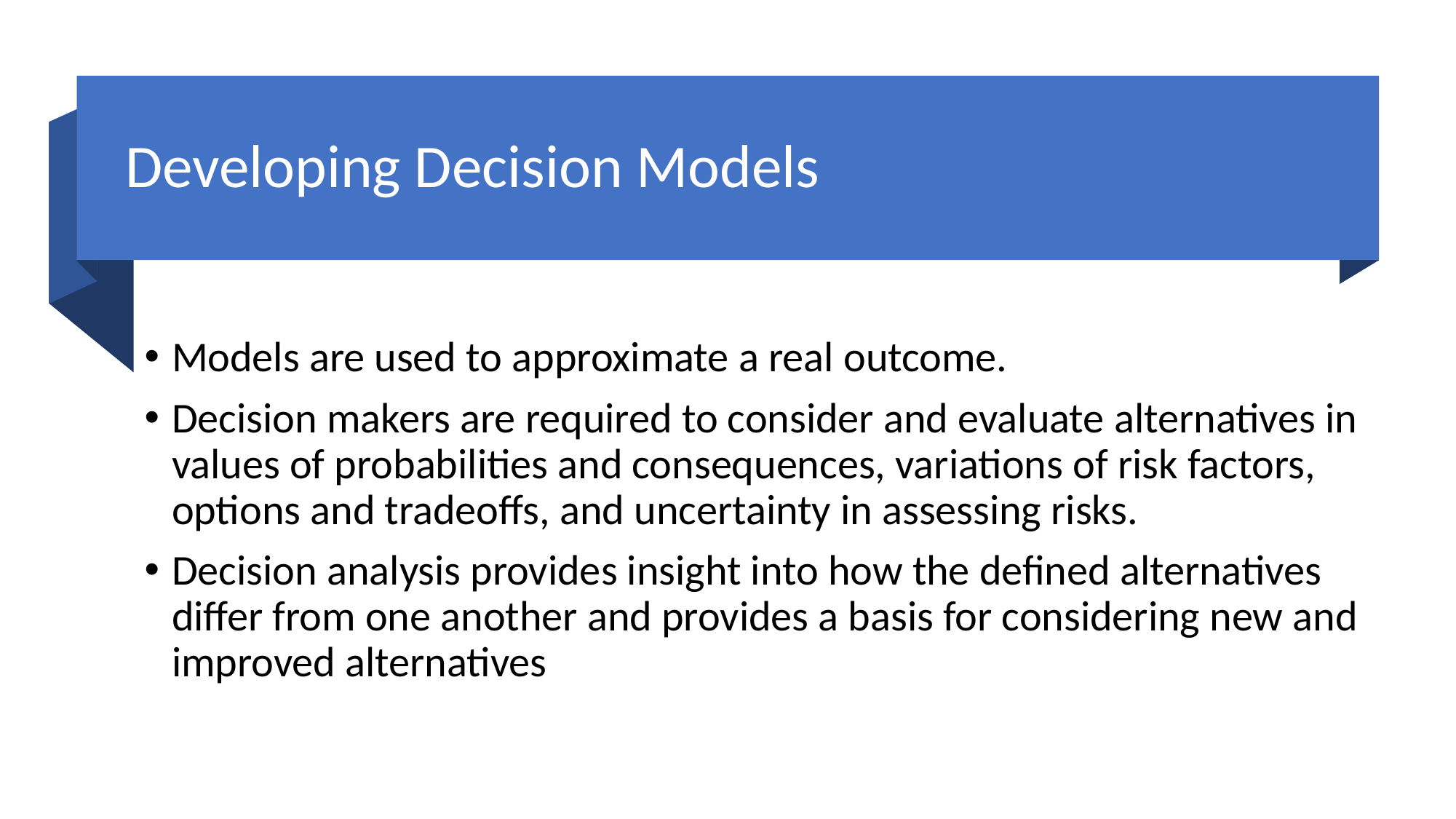

# Developing Decision Models

Models are used to approximate a real outcome.
Decision makers are required to consider and evaluate alternatives in values of probabilities and consequences, variations of risk factors, options and tradeoffs, and uncertainty in assessing risks.
Decision analysis provides insight into how the defined alternatives differ from one another and provides a basis for considering new and improved alternatives
6